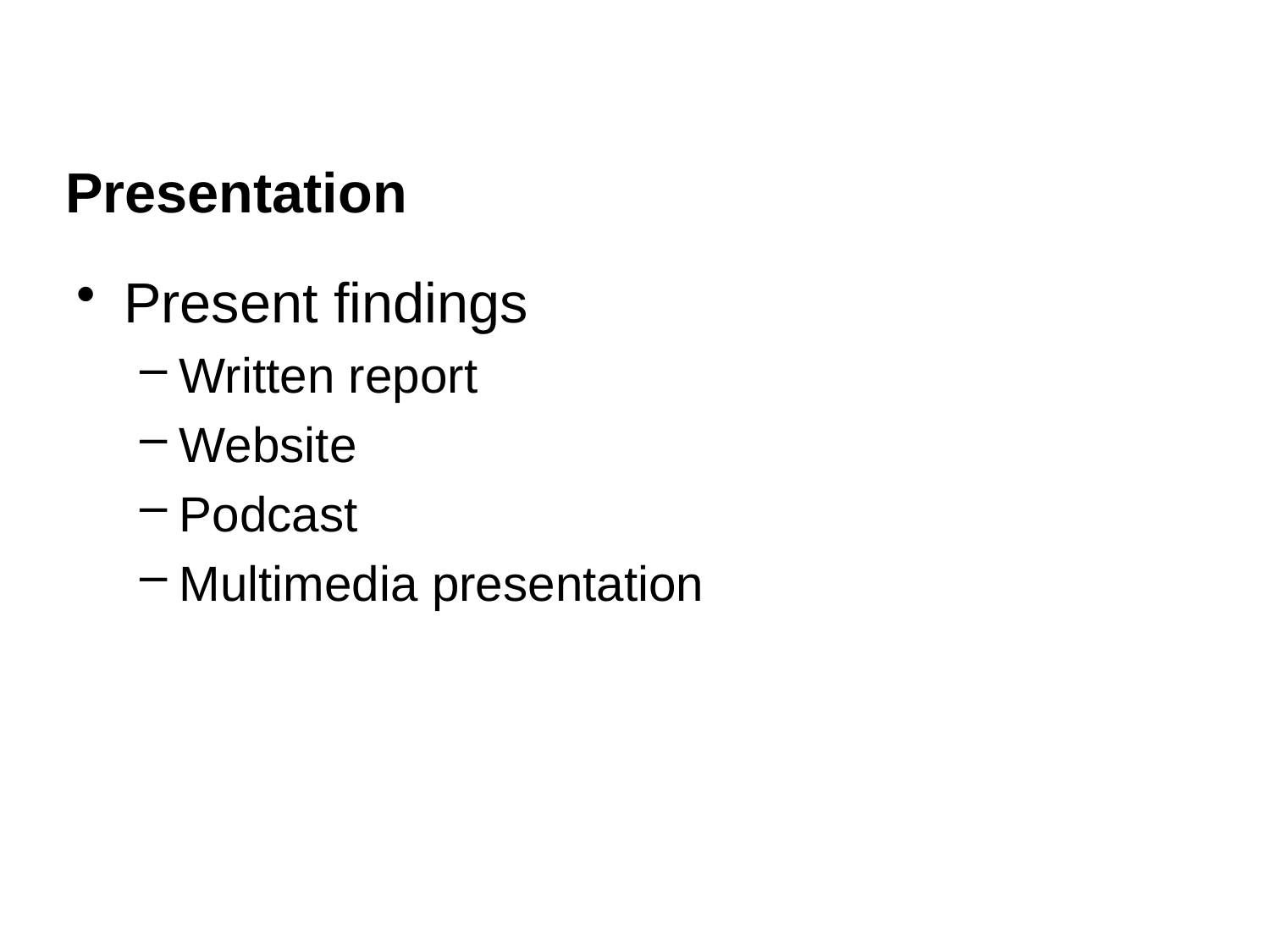

# Presentation
Present findings
Written report
Website
Podcast
Multimedia presentation